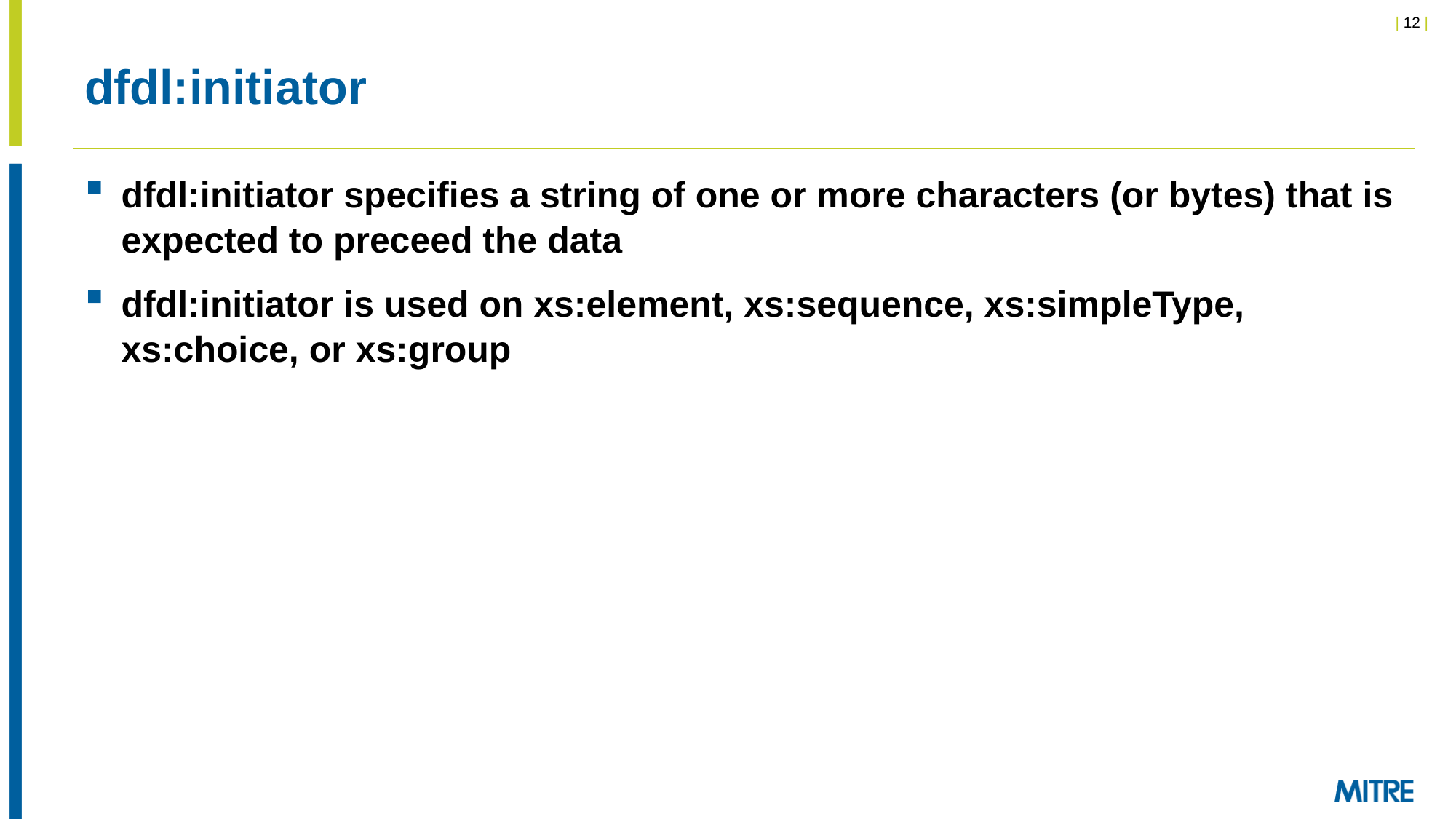

# dfdl:initiator
dfdl:initiator specifies a string of one or more characters (or bytes) that is expected to preceed the data
dfdl:initiator is used on xs:element, xs:sequence, xs:simpleType, xs:choice, or xs:group